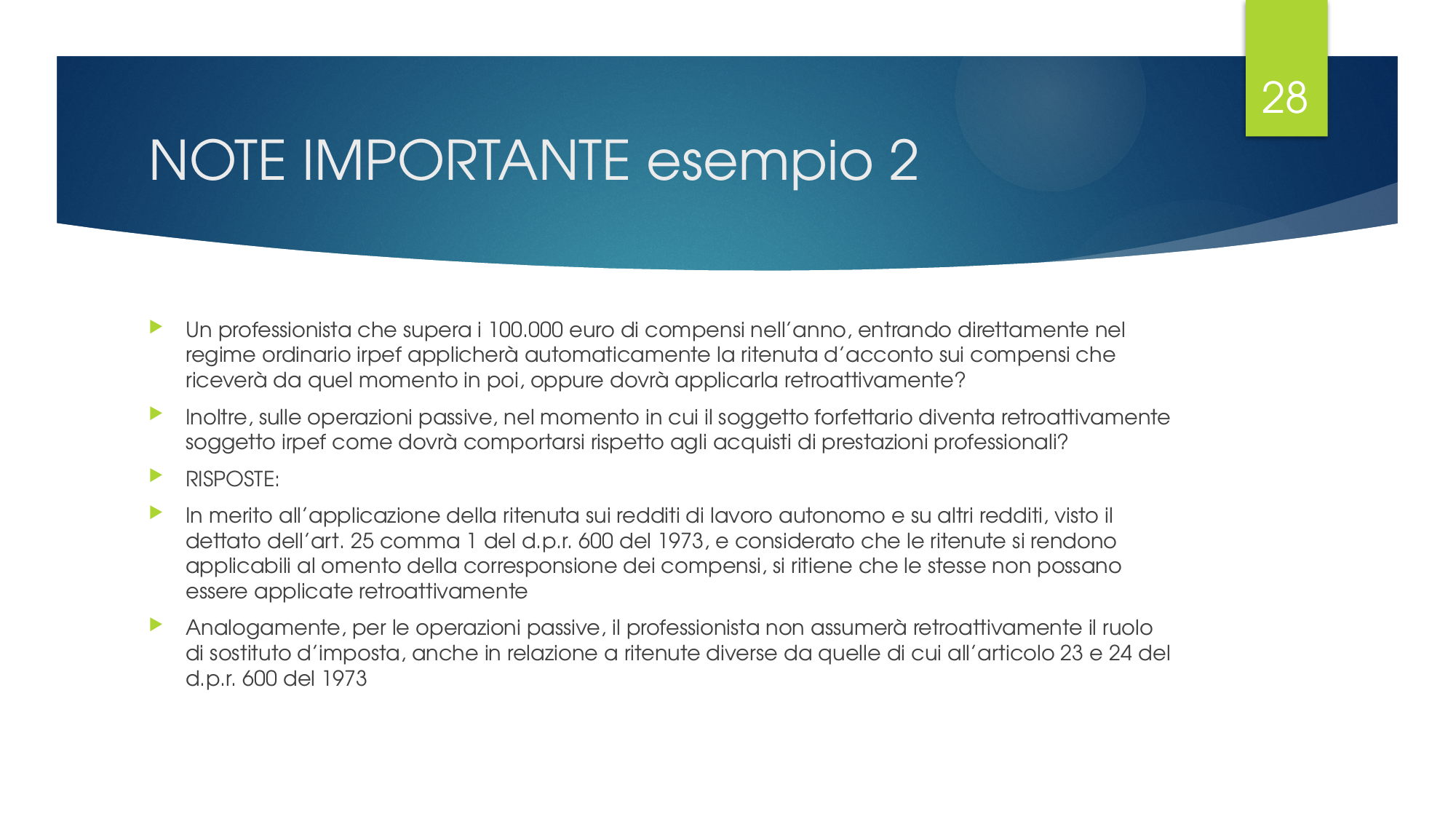

28
# NOTE IMPORTANTE esempio 2
Un professionista che supera i 100.000 euro di compensi nell’anno, entrando direttamente nel regime ordinario irpef applicherà automaticamente la ritenuta d’acconto sui compensi che riceverà da quel momento in poi, oppure dovrà applicarla retroattivamente?
Inoltre, sulle operazioni passive, nel momento in cui il soggetto forfettario diventa retroattivamente soggetto irpef come dovrà comportarsi rispetto agli acquisti di prestazioni professionali?
RISPOSTE:
In merito all’applicazione della ritenuta sui redditi di lavoro autonomo e su altri redditi, visto il dettato dell’art. 25 comma 1 del d.p.r. 600 del 1973, e considerato che le ritenute si rendono applicabili al omento della corresponsione dei compensi, si ritiene che le stesse non possano essere applicate retroattivamente
Analogamente, per le operazioni passive, il professionista non assumerà retroattivamente il ruolo di sostituto d’imposta, anche in relazione a ritenute diverse da quelle di cui all’articolo 23 e 24 del d.p.r. 600 del 1973